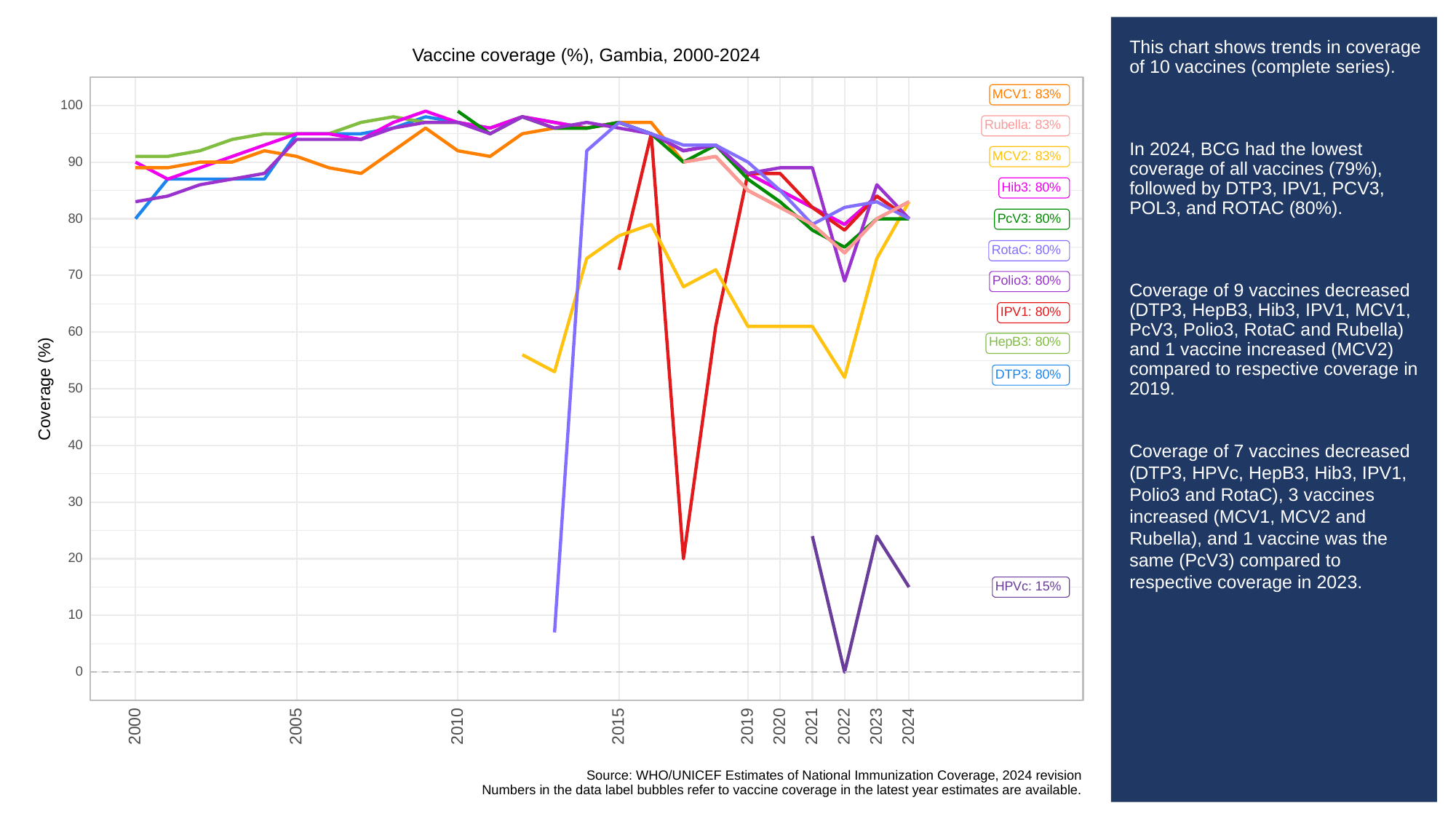

# This chart shows trends in coverage of 10 vaccines (complete series).

In 2024, BCG had the lowest coverage of all vaccines (79%), followed by DTP3, IPV1, PCV3, POL3, and ROTAC (80%).

Coverage of 9 vaccines decreased (DTP3, HepB3, Hib3, IPV1, MCV1, PcV3, Polio3, RotaC and Rubella) and 1 vaccine increased (MCV2) compared to respective coverage in 2019.

Coverage of 7 vaccines decreased (DTP3, HPVc, HepB3, Hib3, IPV1, Polio3 and RotaC), 3 vaccines increased (MCV1, MCV2 and Rubella), and 1 vaccine was the same (PcV3) compared to respective coverage in 2023.

Vaccine coverage (%), Gambia, 2000-2024

MCV1: 83%

100

Rubella: 83%

MCV2: 83%

90

Hib3: 80%

80
PcV3: 80%

RotaC: 80%

70

Polio3: 80%

IPV1: 80%
60

HepB3: 80%

DTP3: 80%
Coverage (%)
50

40

30

20

HPVc: 15%

10

0

2023
2000
2005
2010
2015
2019
2020
2021
2022
2024
Source: WHO/UNICEF Estimates of National Immunization Coverage, 2024 revision
Numbers in the data label bubbles refer to vaccine coverage in the latest year estimates are available.